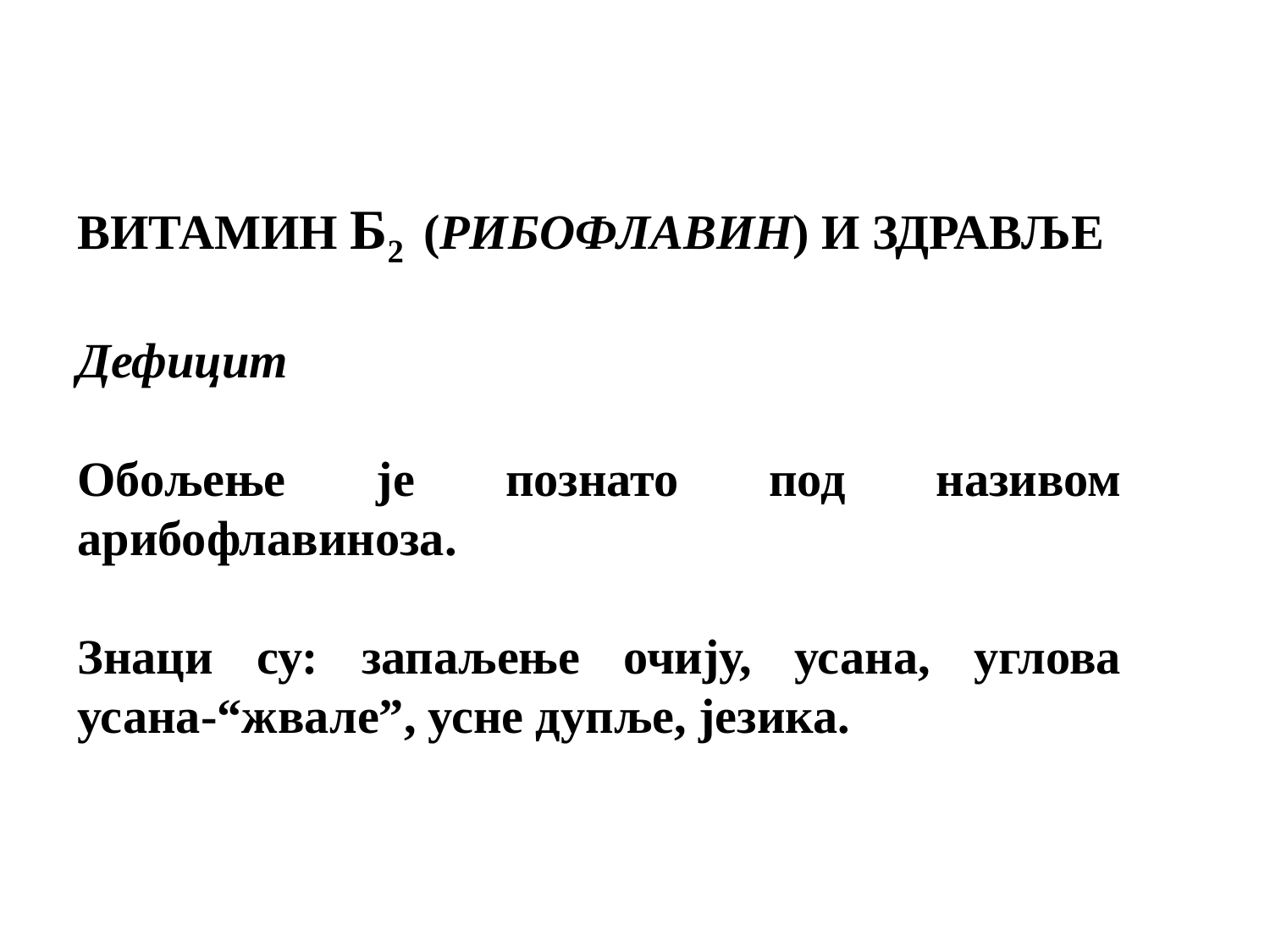

ВИТАМИН Б2  (РИБОФЛАВИН) И ЗДРАВЉЕ

Дефицит

Обољење је познато под називом арибофлавиноза.

Знаци су: запаљење очију, усана, углова усана-“жвале”, усне дупље, језика.